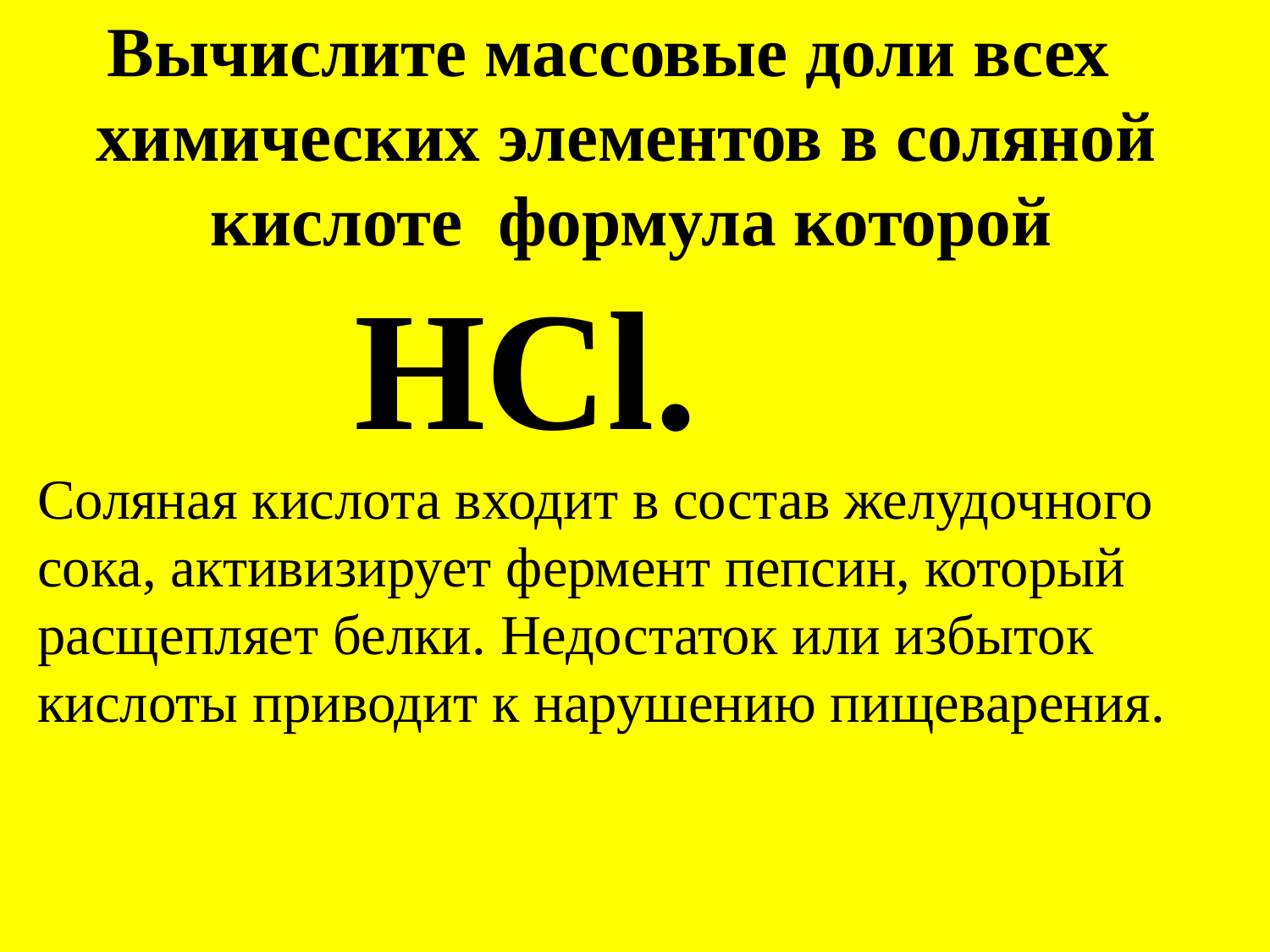

Вычислите массовые доли всех    химических элементов в соляной  кислоте  формула которой
                                            HCl.
Соляная кислота входит в состав желудочного сока, активизирует фермент пепсин, который расщепляет белки. Недостаток или избыток кислоты приводит к нарушению пищеварения.